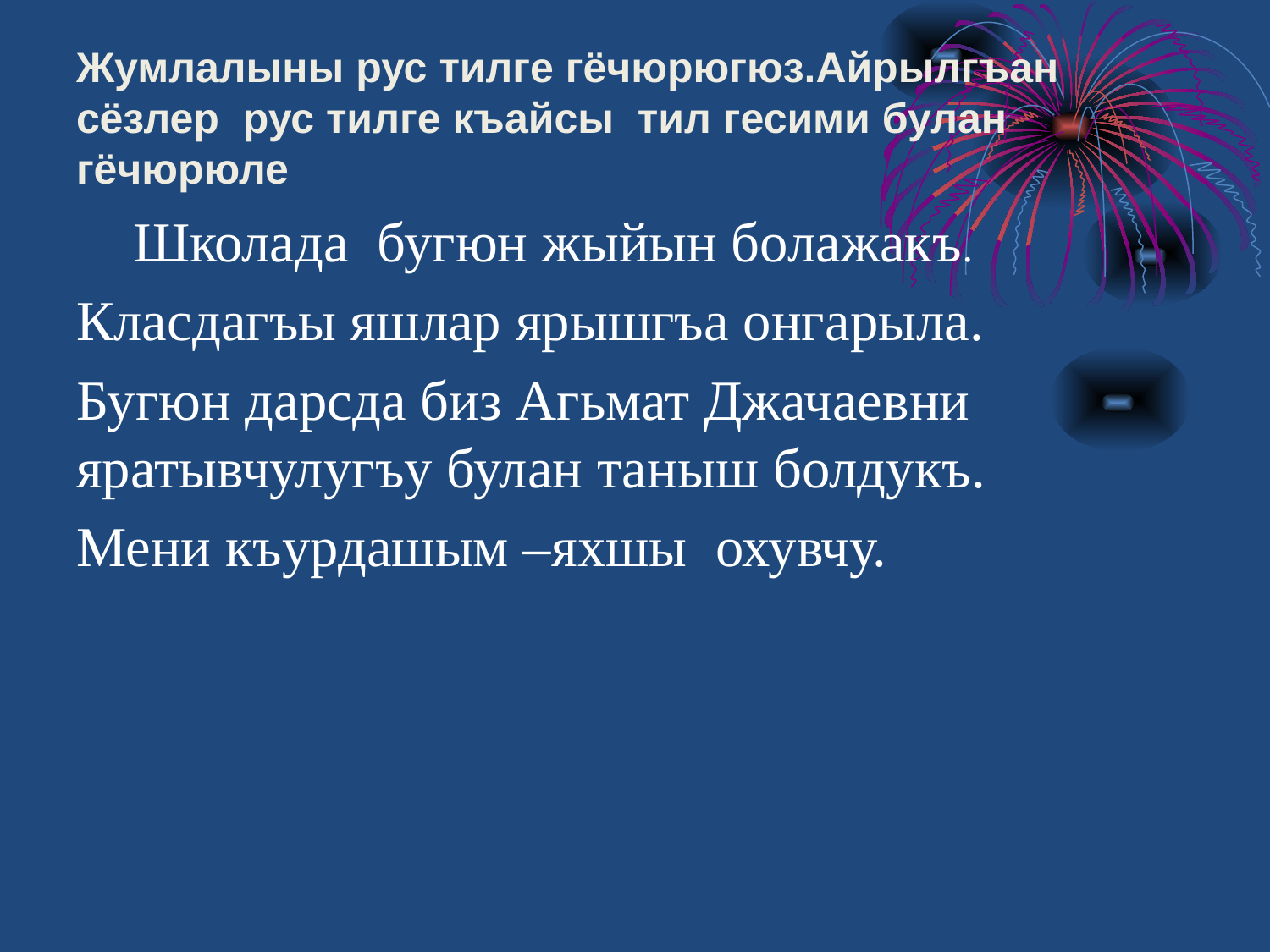

# Жумлалыны рус тилге гёчюрюгюз.Айрылгъан сёзлер  рус тилге къайсы  тил гесими булан гёчюрюле

    Школада  бугюн жыйын болажакъ.
Класдагъы яшлар ярышгъа онгарыла.
Бугюн дарсда биз Агьмат Джачаевни яратывчулугъу булан таныш болдукъ.
Мени къурдашым –яхшы  охувчу.